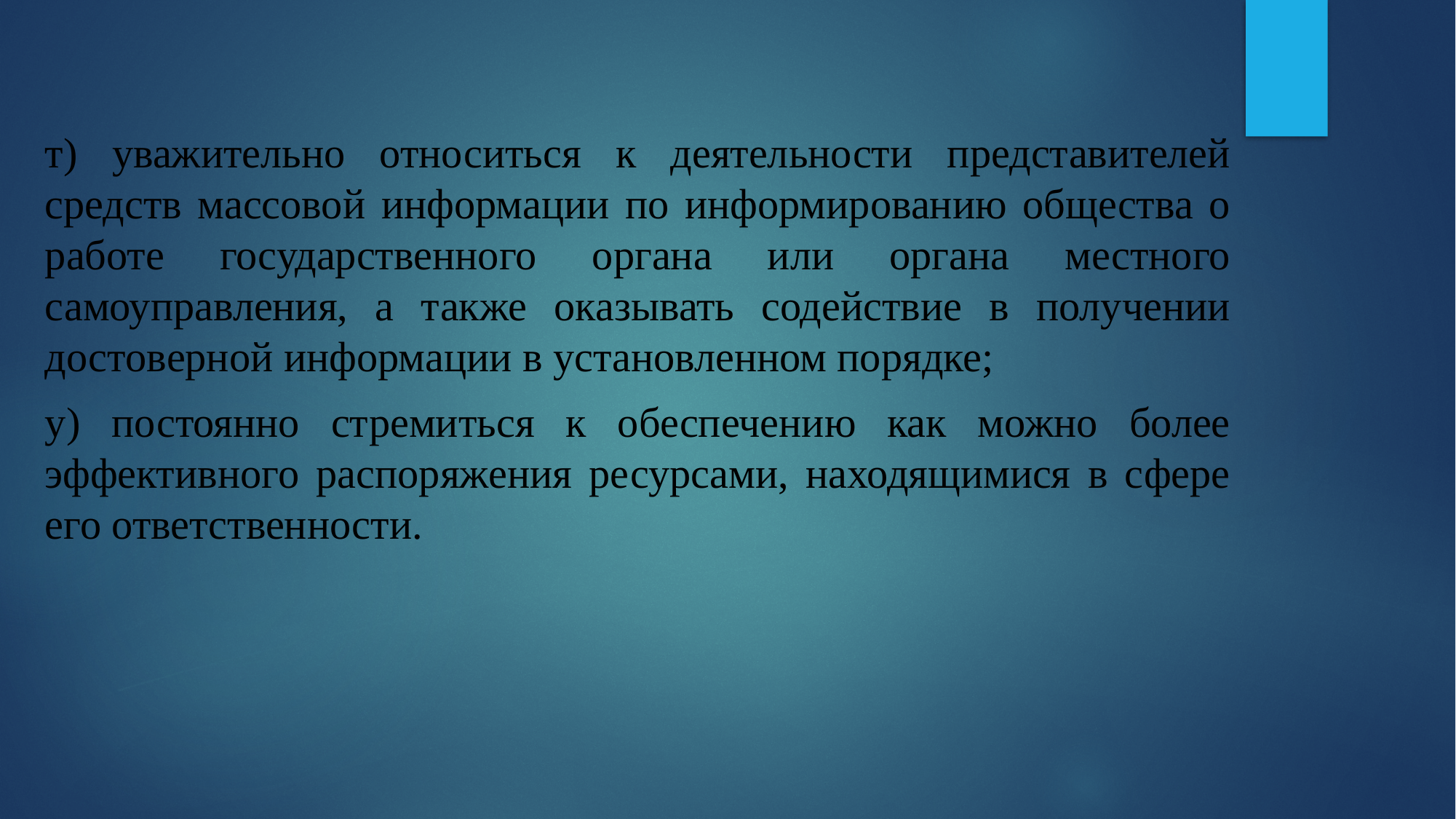

т) уважительно относиться к деятельности представителей средств массовой информации по информированию общества о работе государственного органа или органа местного самоуправления, а также оказывать содействие в получении достоверной информации в установленном порядке;
у) постоянно стремиться к обеспечению как можно более эффективного распоряжения ресурсами, находящимися в сфере его ответственности.